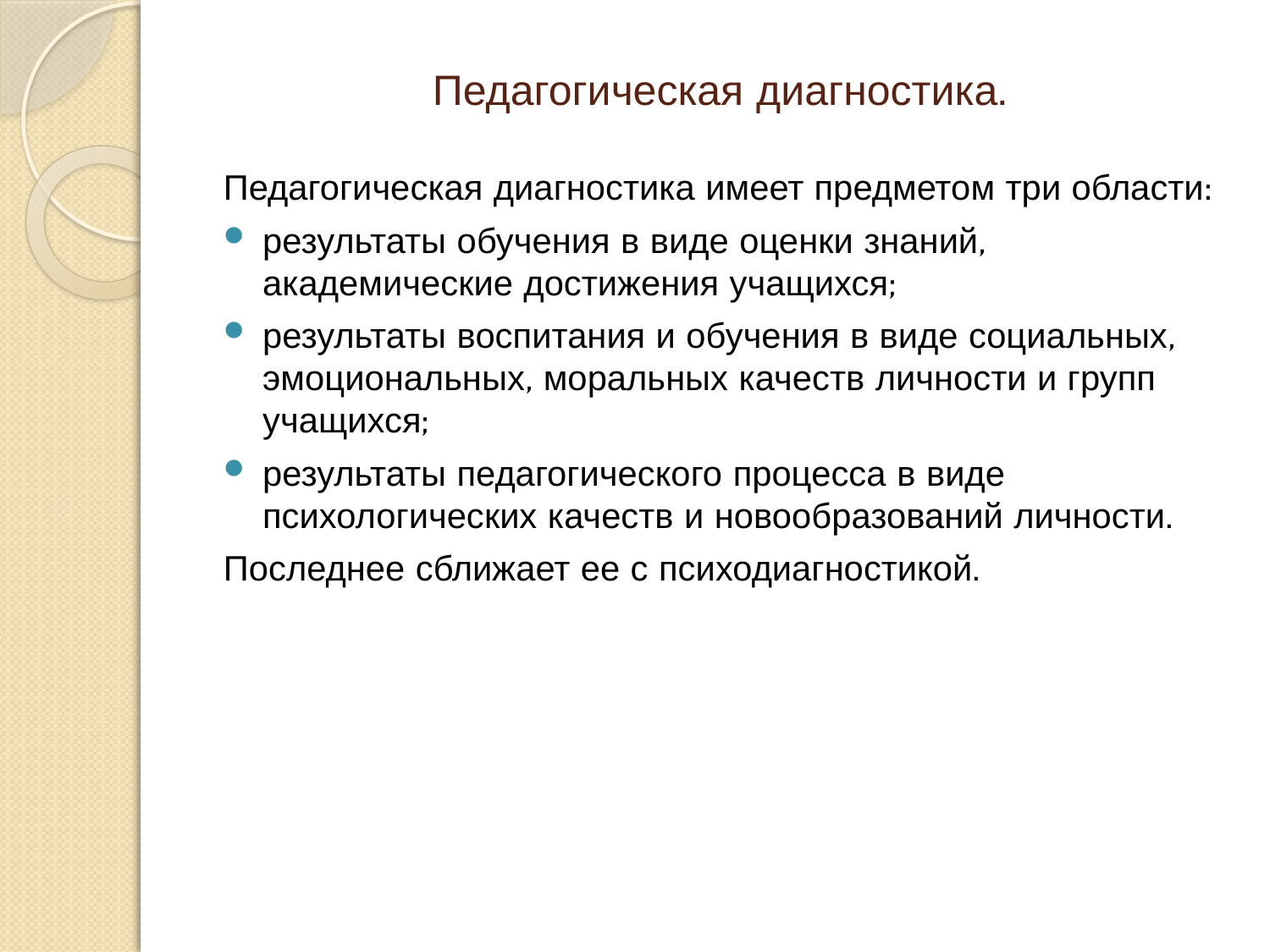

# Педагогическая диагностика.
Педагогическая диагностика имеет предметом три области:
результаты обучения в виде оценки знаний, академические достижения учащихся;
результаты воспитания и обучения в виде социальных, эмоциональных, моральных качеств личности и групп учащихся;
результаты педагогического процесса в виде психологических качеств и новообразований личности.
Последнее сближает ее с психодиагностикой.